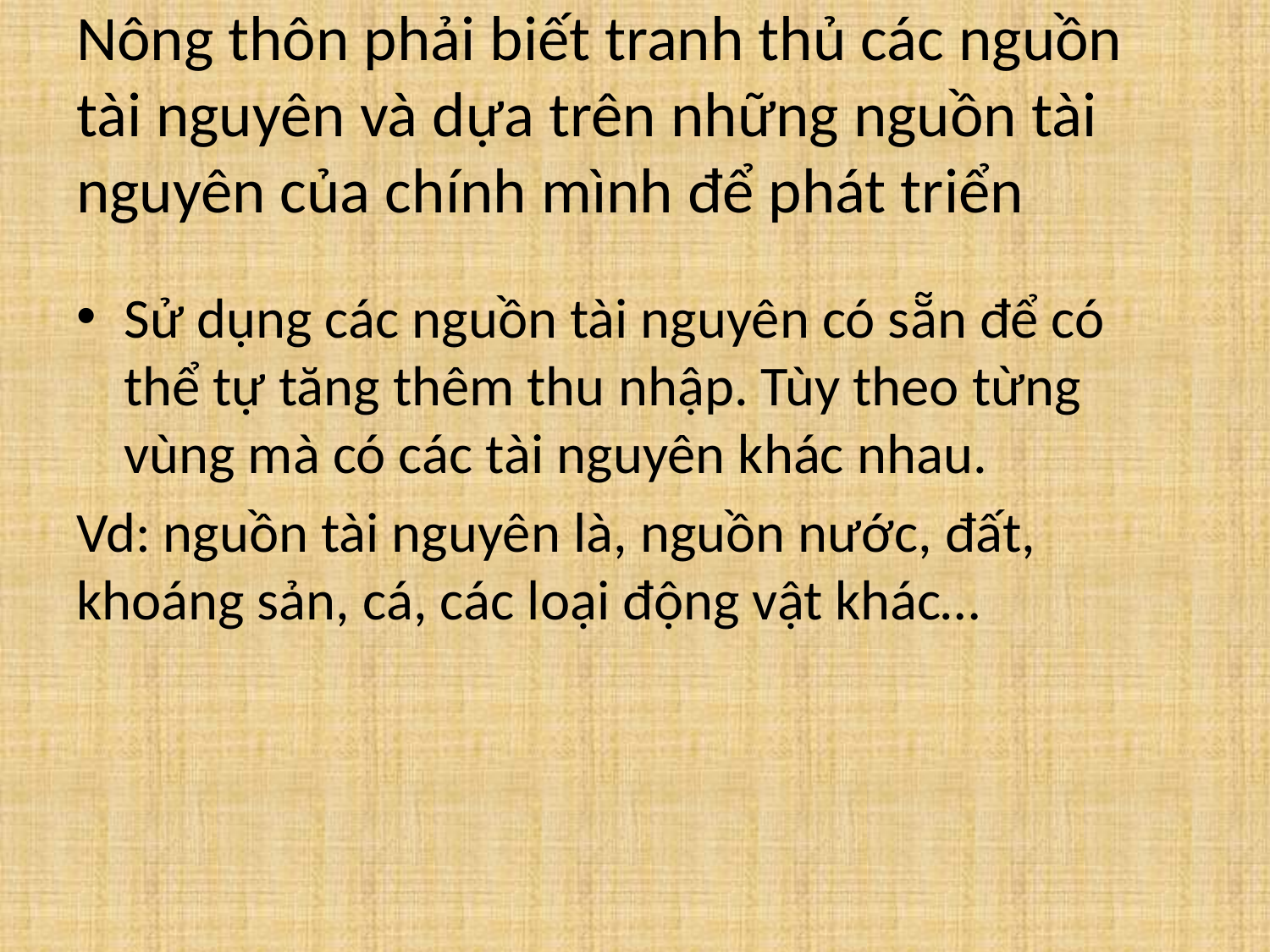

# Nông thôn phải biết tranh thủ các nguồn tài nguyên và dựa trên những nguồn tài nguyên của chính mình để phát triển
Sử dụng các nguồn tài nguyên có sẵn để có thể tự tăng thêm thu nhập. Tùy theo từng vùng mà có các tài nguyên khác nhau.
Vd: nguồn tài nguyên là, nguồn nước, đất, khoáng sản, cá, các loại động vật khác…